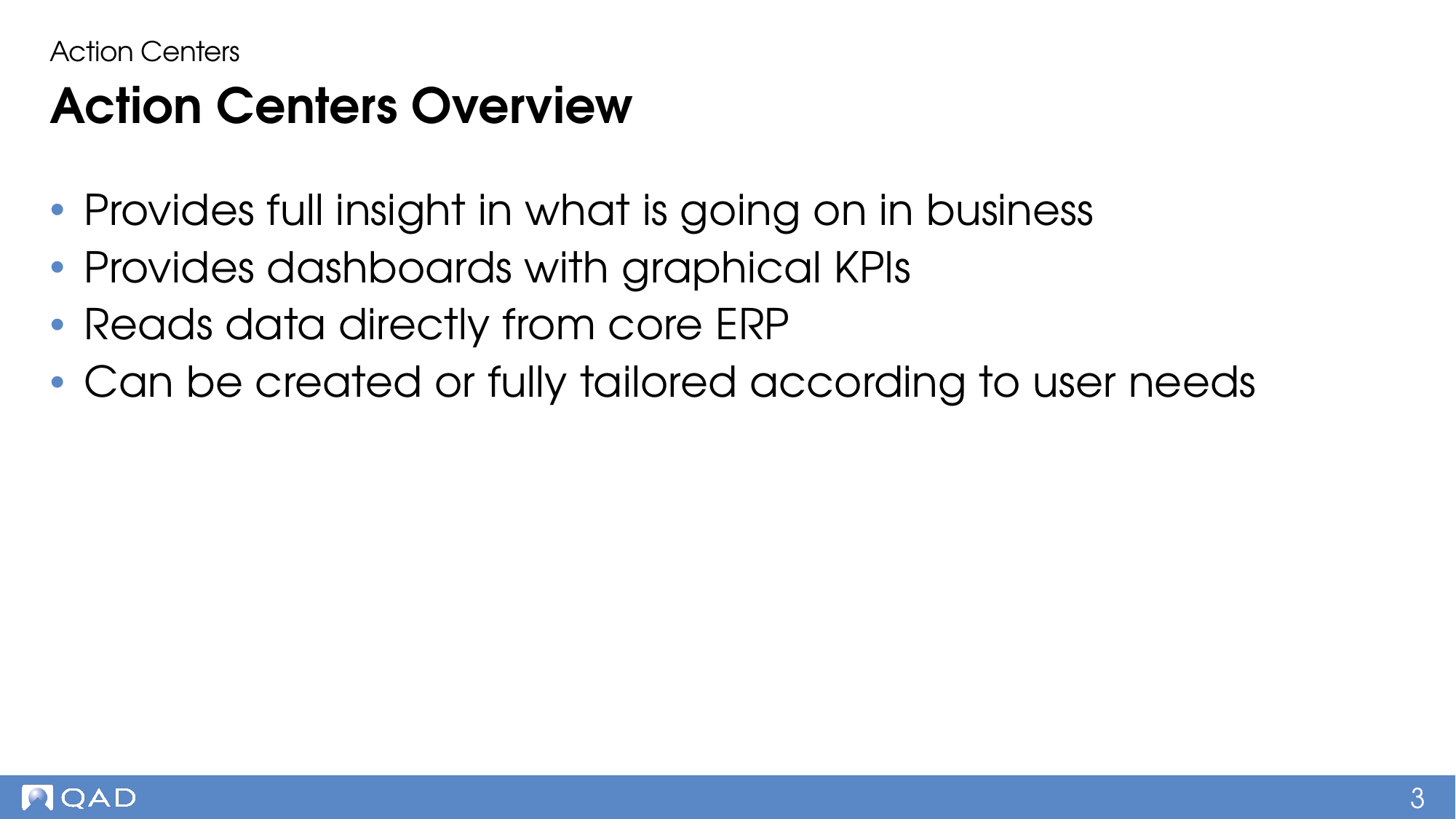

Action Centers
# Action Centers Overview
Provides full insight in what is going on in business
Provides dashboards with graphical KPIs
Reads data directly from core ERP
Can be created or fully tailored according to user needs
3